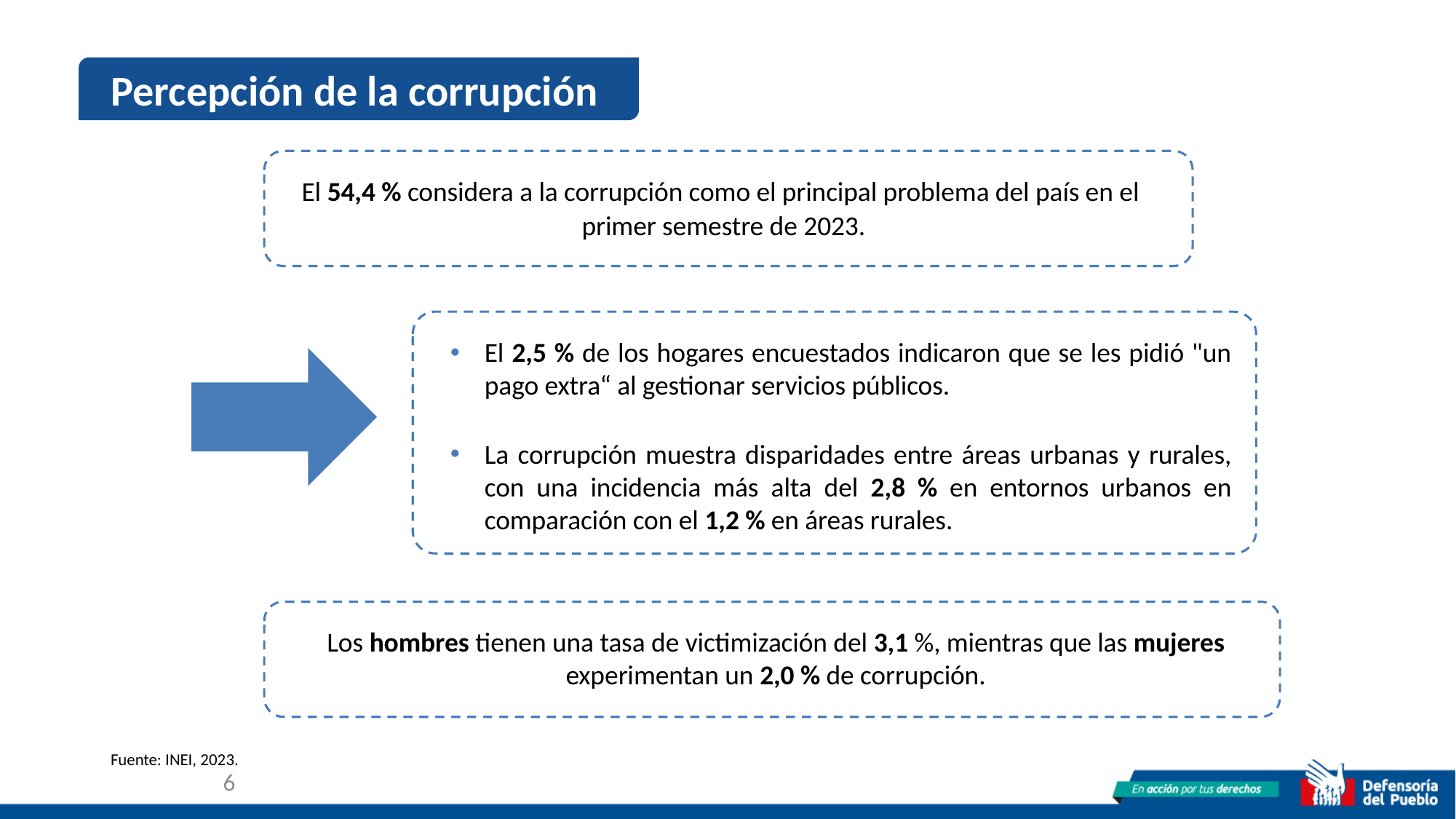

Percepción de la corrupción

El 54,4 % considera a la corrupción como el principal problema del país en el
primer semestre de 2023.

El 2,5 % de los hogares encuestados indicaron que se les pidió "un pago extra“ al gestionar servicios públicos.

La corrupción muestra disparidades entre áreas urbanas y rurales, con una incidencia más alta del 2,8 % en entornos urbanos en comparación con el 1,2 % en áreas rurales.

Los hombres tienen una tasa de victimización del 3,1 %, mientras que las mujeres experimentan un 2,0 % de corrupción.
Fuente: INEI, 2023.
6